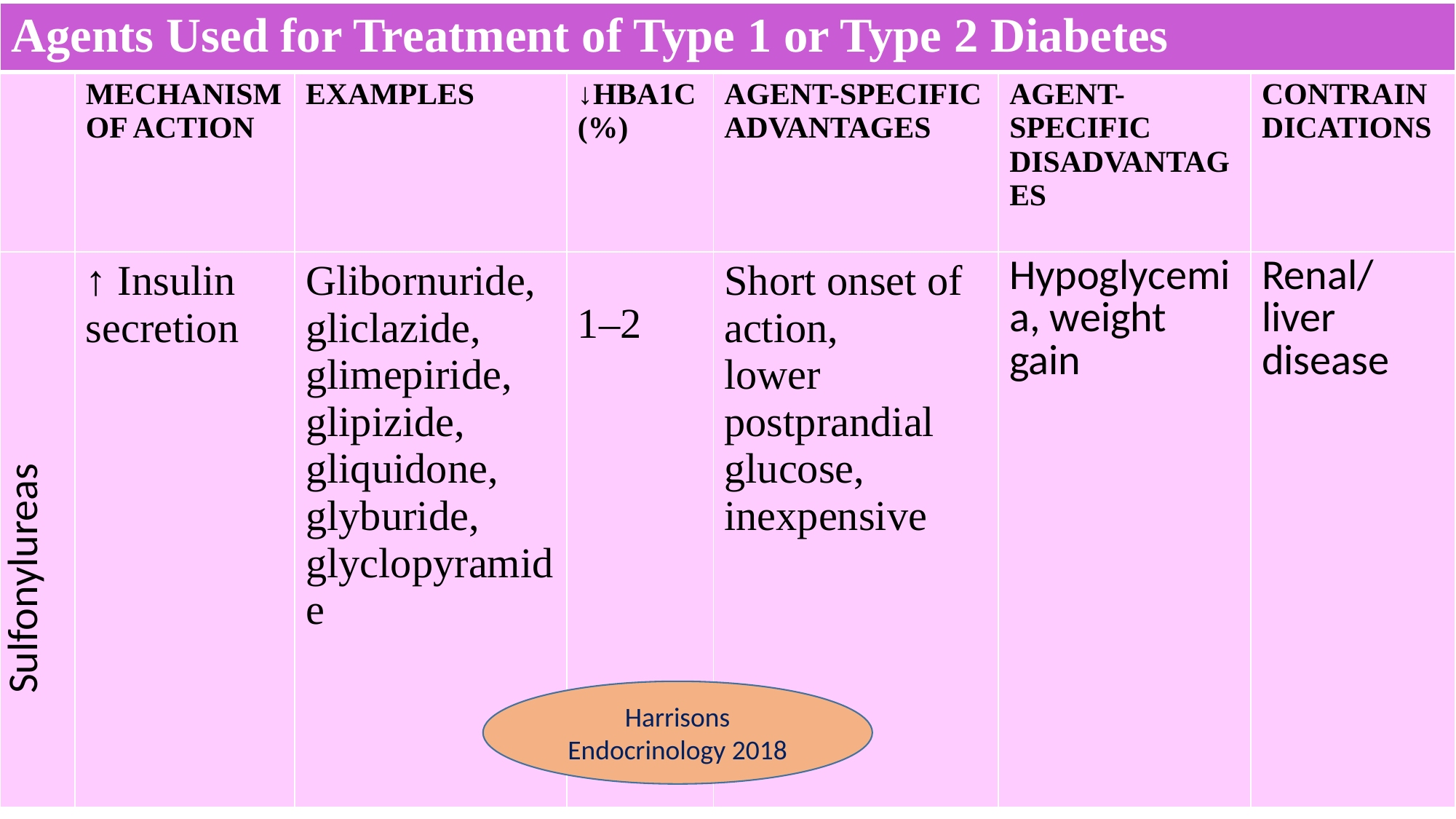

| Agents Used for Treatment of Type 1 or Type 2 Diabetes |  |  |  |  |  |  |
| --- | --- | --- | --- | --- | --- | --- |
|  | MECHANISM OF ACTION | EXAMPLES | ↓HBA1C (%) | AGENT-SPECIFIC ADVANTAGES | AGENT-SPECIFIC DISADVANTAGES | CONTRAINDICATIONS |
| Sulfonylureas | ↑ Insulin secretion | Glibornuride, gliclazide, glimepiride, glipizide, gliquidone, glyburide, glyclopyramide | 1–2 | Short onset of action, lower postprandial glucose, inexpensive | Hypoglycemia, weight gain | Renal/liver disease |
Harrisons Endocrinology 2018